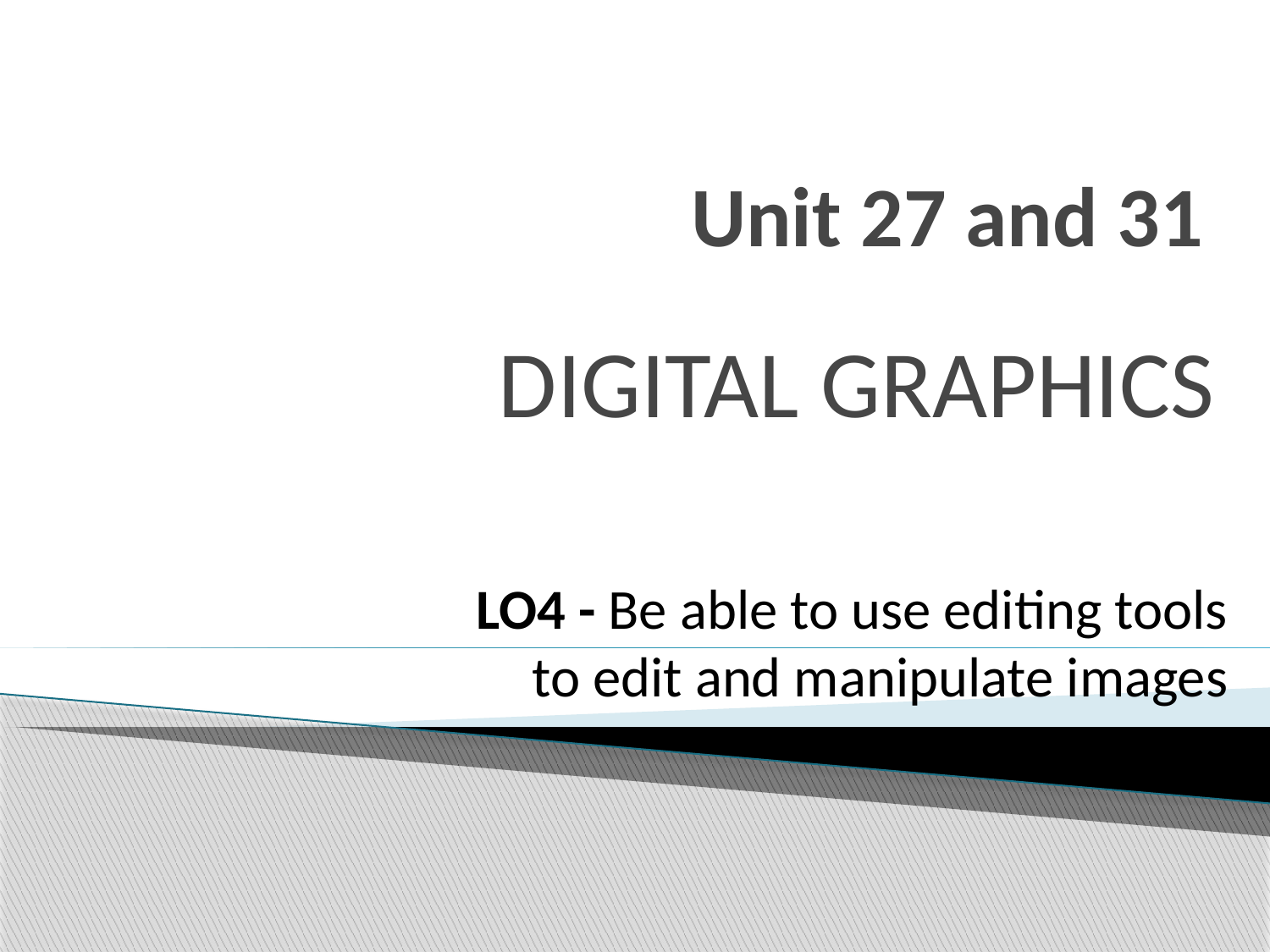

# Unit 27 and 31
 DIGITAL GRAPHICS
LO4 - Be able to use editing tools
to edit and manipulate images